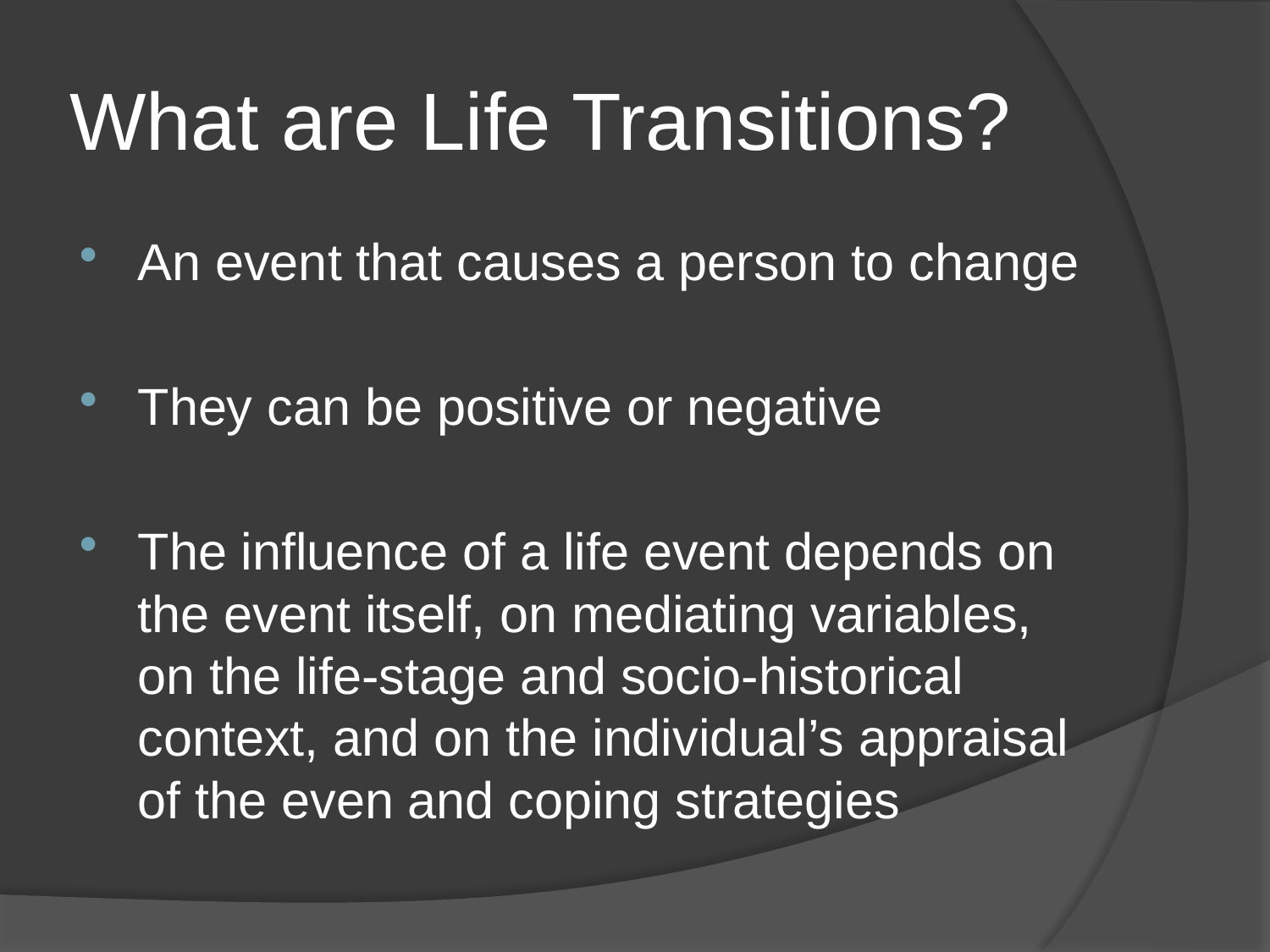

# What are Life Transitions?
An event that causes a person to change

They can be positive or negative

The influence of a life event depends on the event itself, on mediating variables, on the life-stage and socio-historical context, and on the individual’s appraisal of the even and coping strategies